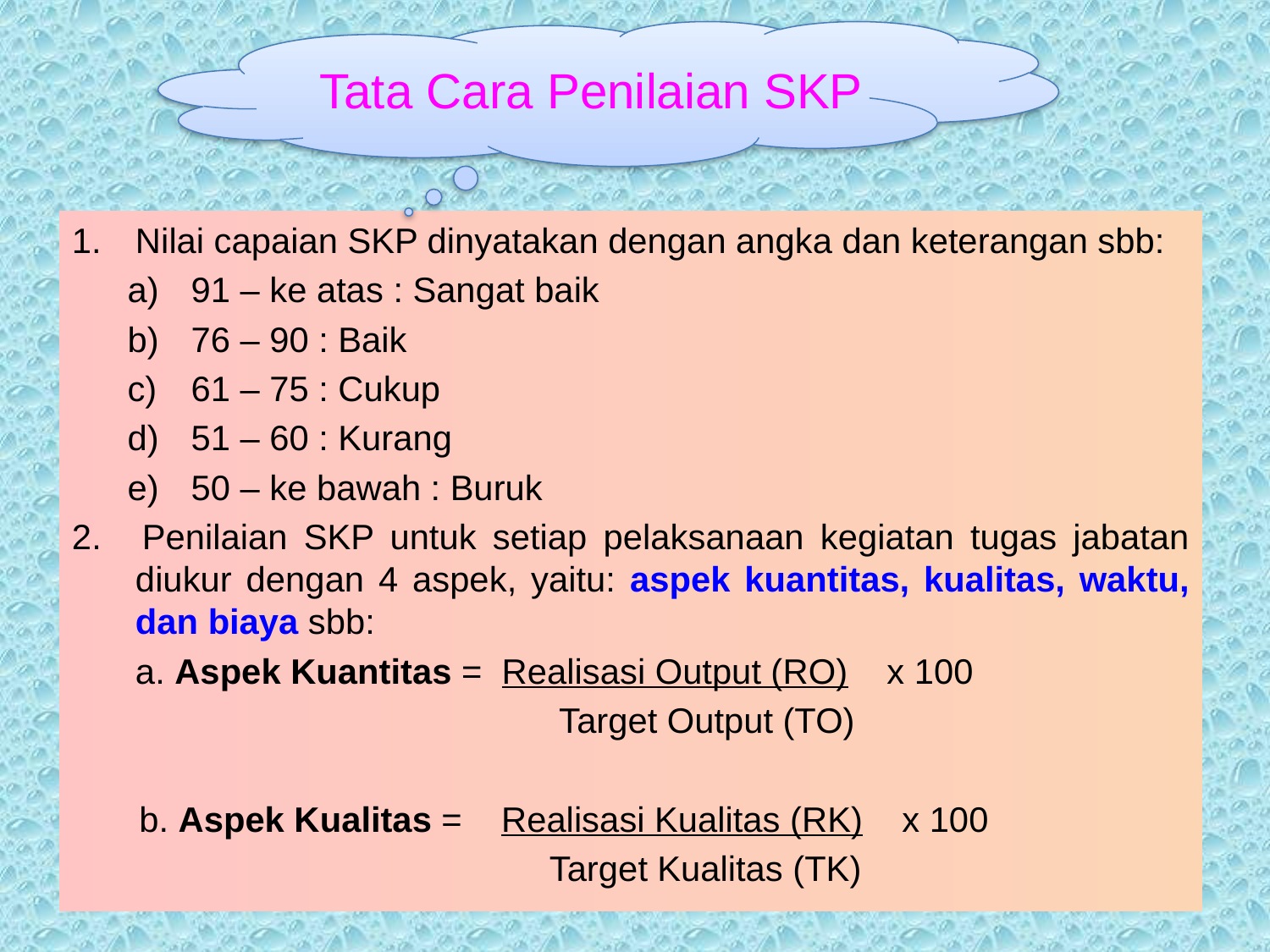

Tata Cara Penilaian SKP
Nilai capaian SKP dinyatakan dengan angka dan keterangan sbb:
91 – ke atas : Sangat baik
76 – 90 : Baik
61 – 75 : Cukup
51 – 60 : Kurang
50 – ke bawah : Buruk
2. 	Penilaian SKP untuk setiap pelaksanaan kegiatan tugas jabatan diukur dengan 4 aspek, yaitu: aspek kuantitas, kualitas, waktu, dan biaya sbb:
	a. Aspek Kuantitas =  Realisasi Output (RO)    x 100
 				      Target Output (TO)

	  b. Aspek Kualitas =    Realisasi Kualitas (RK)    x 100
				     Target Kualitas (TK)